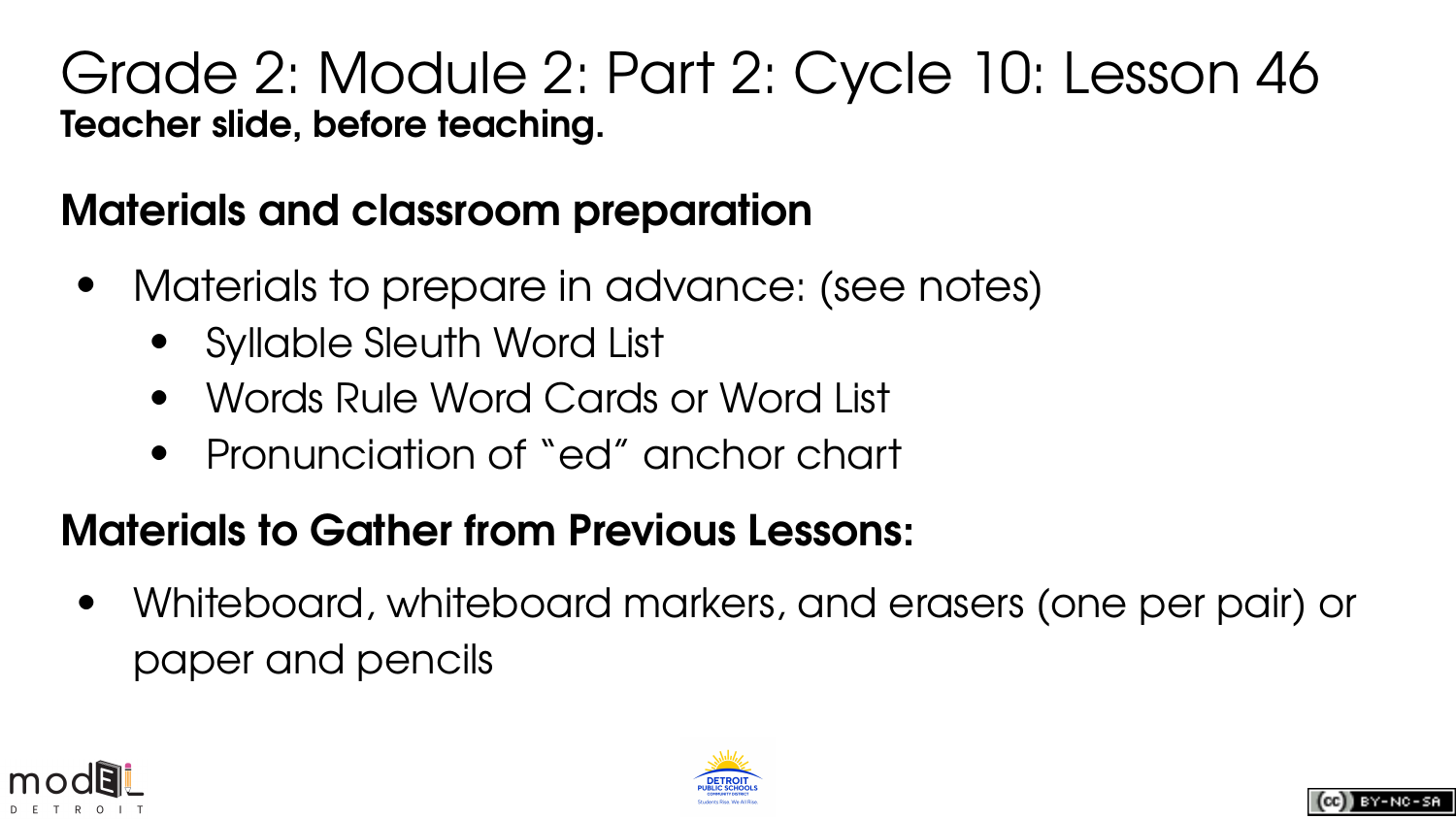

# Grade 2: Module 2: Part 2: Cycle 10: Lesson 46
Teacher slide, before teaching.
Materials and classroom preparation
Materials to prepare in advance: (see notes)
Syllable Sleuth Word List
Words Rule Word Cards or Word List
Pronunciation of “ed” anchor chart
Materials to Gather from Previous Lessons:
Whiteboard, whiteboard markers, and erasers (one per pair) or paper and pencils